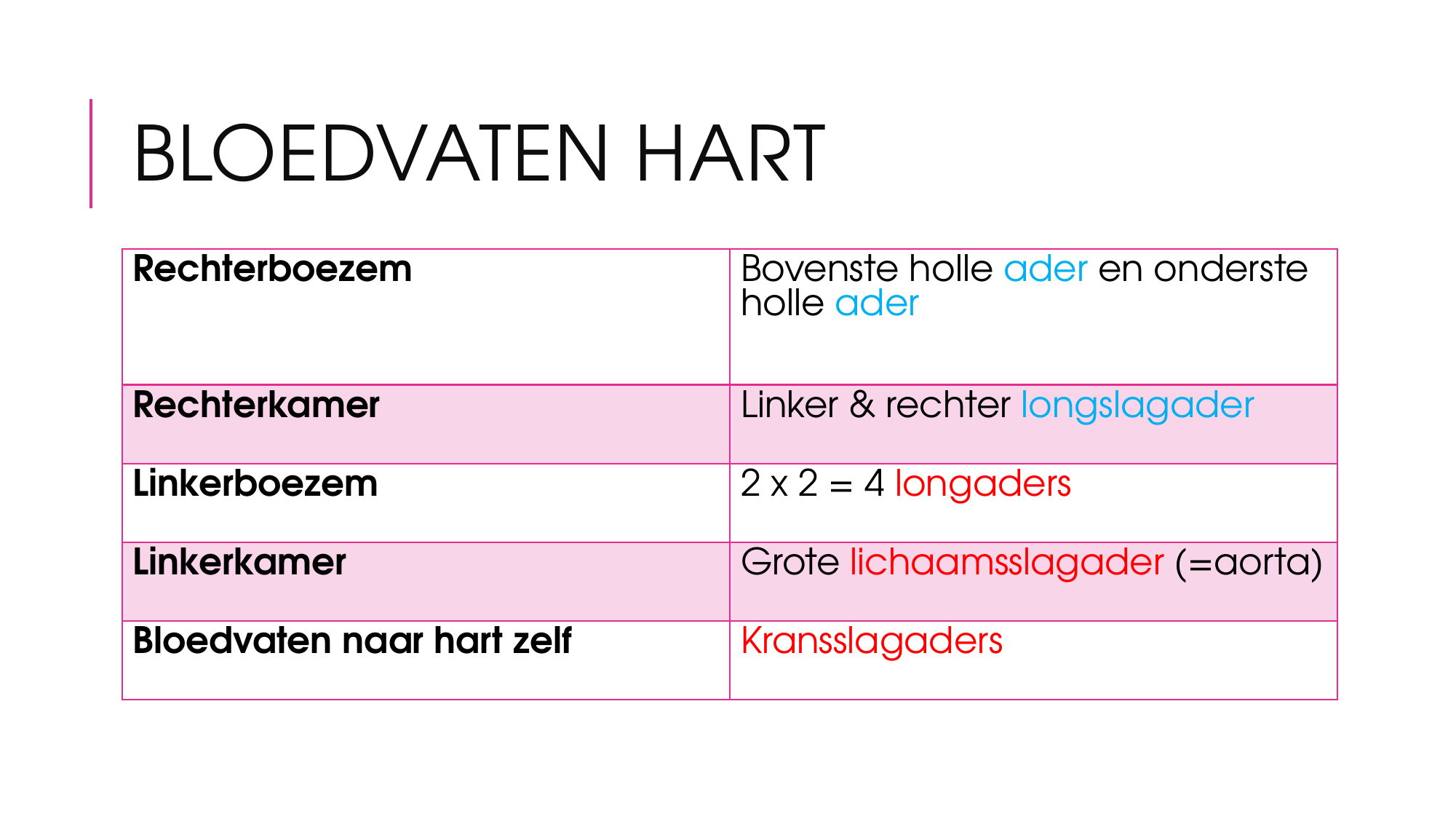

# Bloedvaten hart
| Rechterboezem | Bovenste holle ader en onderste holle ader |
| --- | --- |
| Rechterkamer | Linker & rechter longslagader |
| Linkerboezem | 2 x 2 = 4 longaders |
| Linkerkamer | Grote lichaamsslagader (=aorta) |
| Bloedvaten naar hart zelf | Kransslagaders |